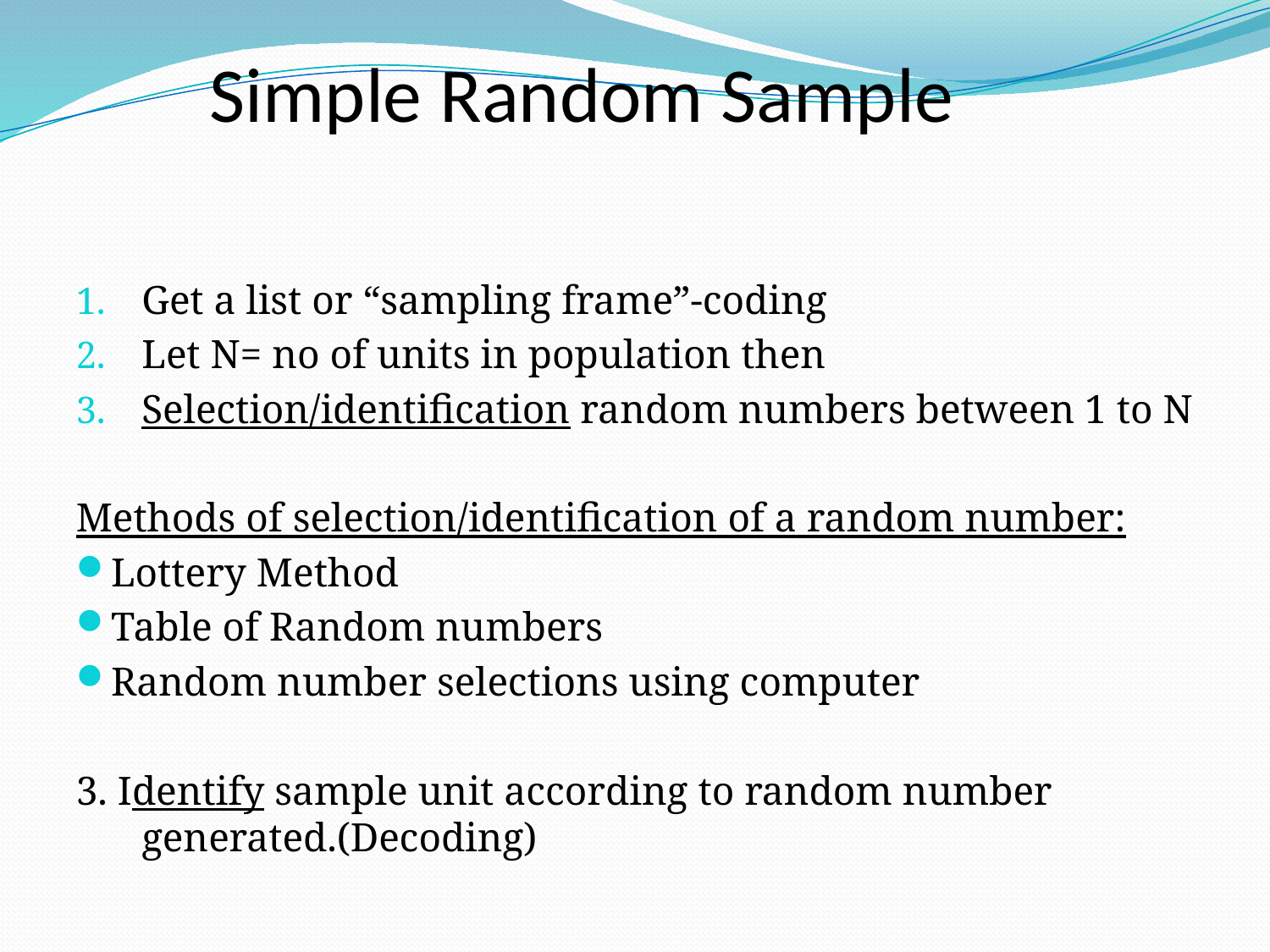

Simple Random Sample
Get a list or “sampling frame”-coding
Let N= no of units in population then
Selection/identification random numbers between 1 to N

Methods of selection/identification of a random number:
Lottery Method
Table of Random numbers
Random number selections using computer

3. Identify sample unit according to random number generated.(Decoding)